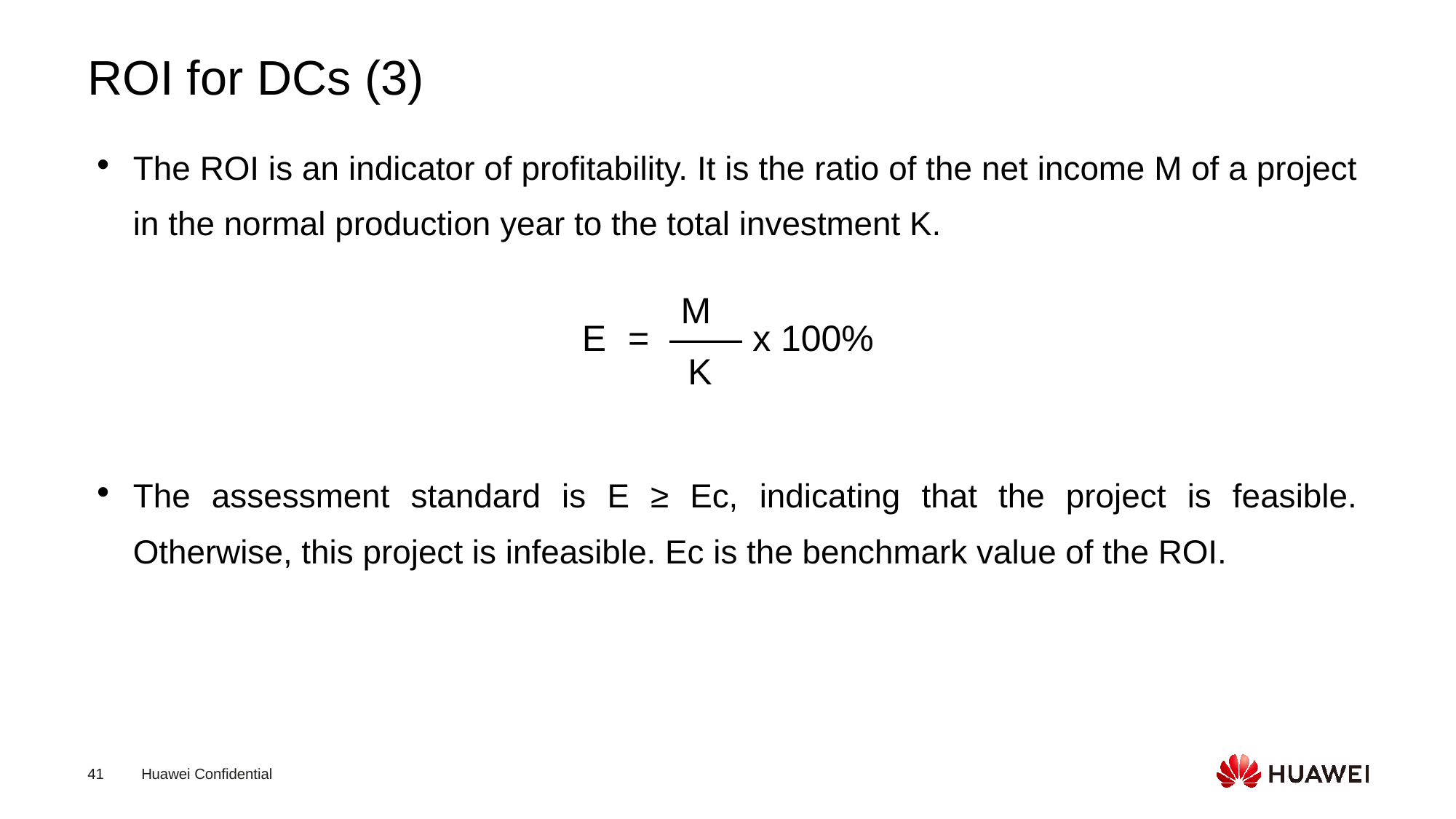

# ROI for DCs (3)
The ROI is an indicator of profitability. It is the ratio of the net income M of a project in the normal production year to the total investment K.

The assessment standard is E ≥ Ec, indicating that the project is feasible. Otherwise, this project is infeasible. Ec is the benchmark value of the ROI.
M
K
E =  —— x 100%